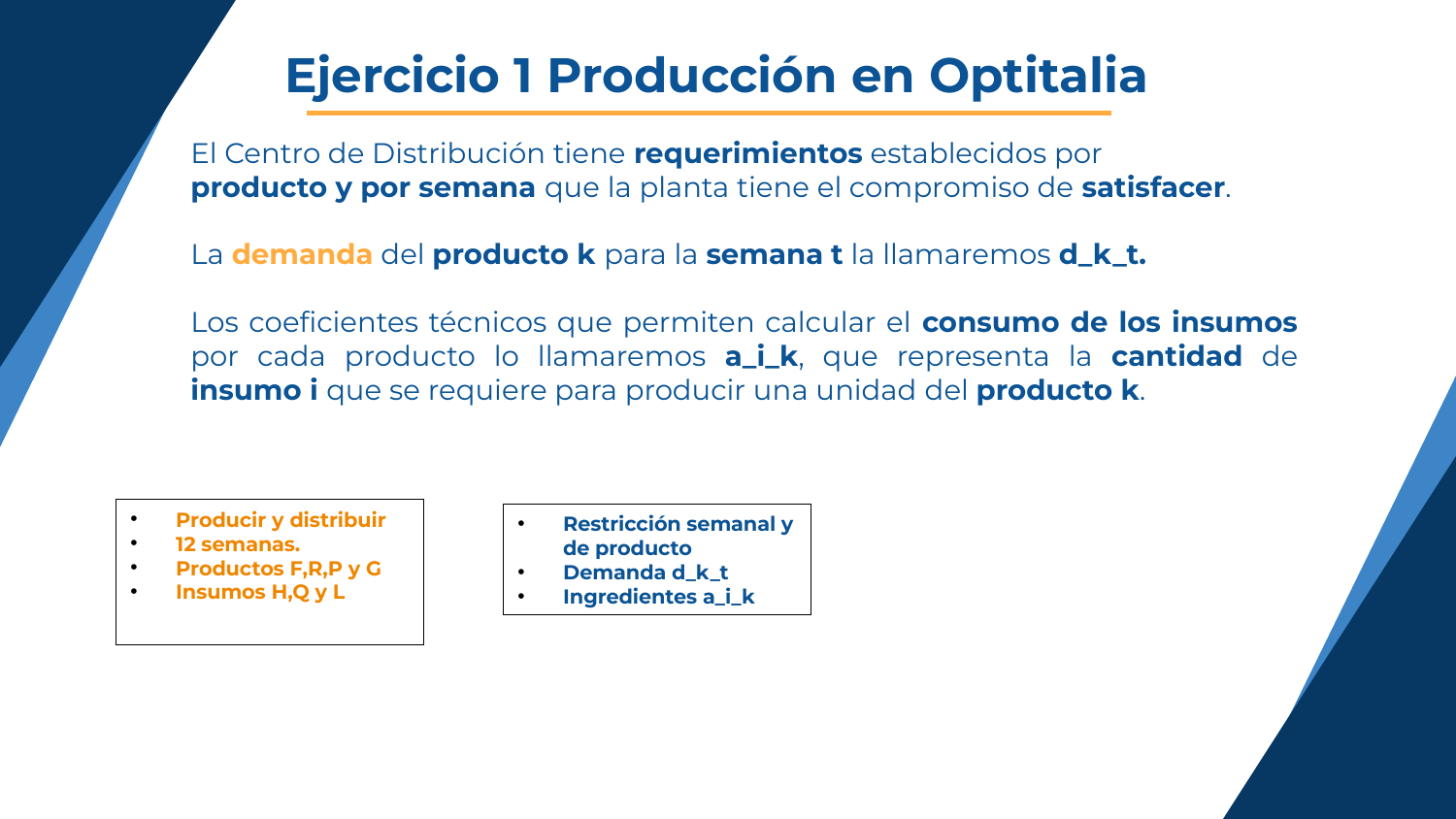

Ejercicio 1 Producción en Optitalia
El Centro de Distribución tiene requerimientos establecidos por
producto y por semana que la planta tiene el compromiso de satisfacer.

La demanda del producto k para la semana t la llamaremos d_k_t.

Los coeficientes técnicos que permiten calcular el consumo de los insumos por cada producto lo llamaremos a_i_k, que representa la cantidad de insumo i que se requiere para producir una unidad del producto k.
Producir y distribuir
12 semanas.
Productos F,R,P y G
Insumos H,Q y L

Restricción semanal y de producto
Demanda d_k_t
Ingredientes a_i_k